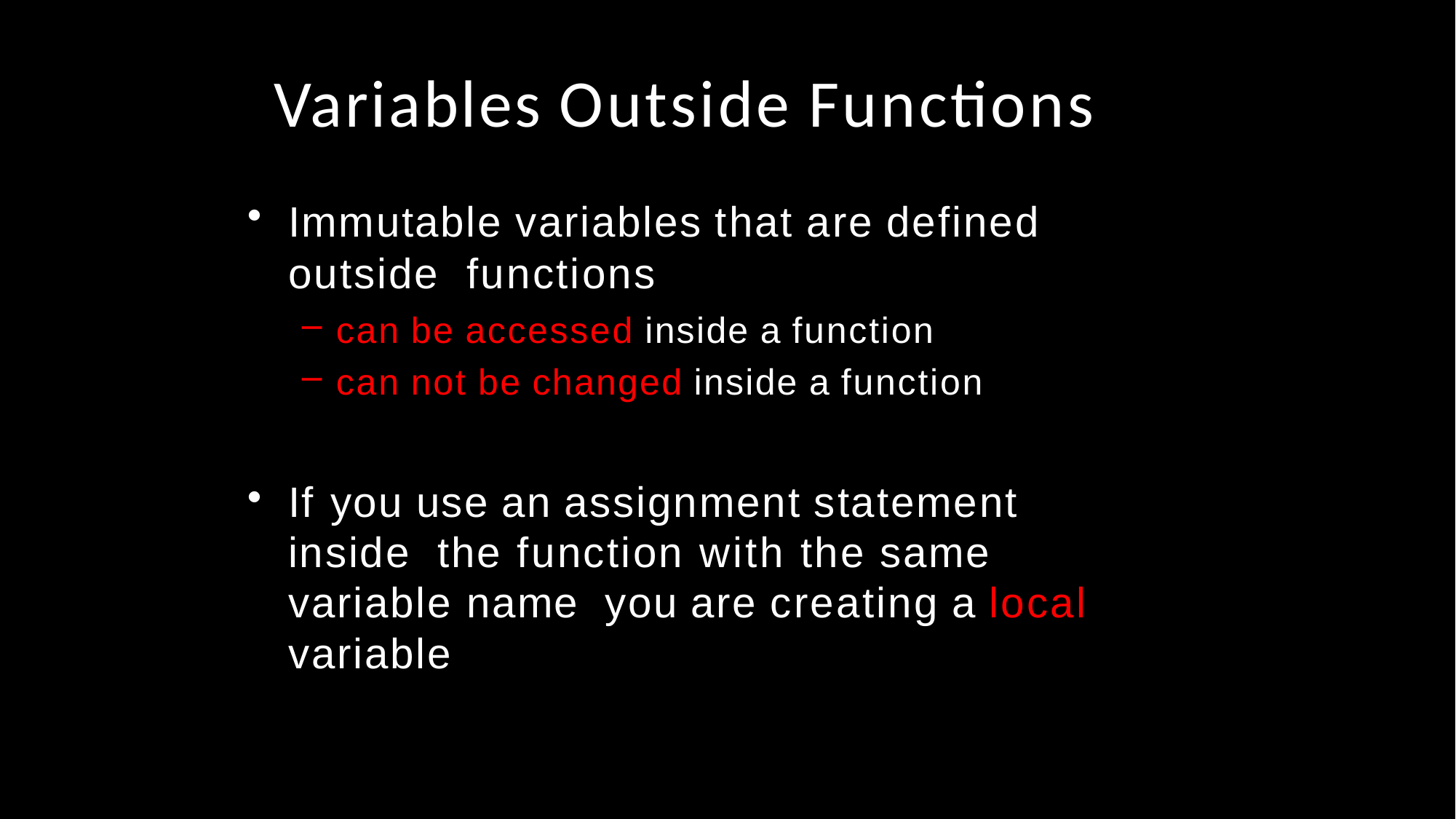

# Variables Outside Functions
Immutable variables that are defined outside  functions
can be accessed inside a function
can not be changed inside a function

If you use an assignment statement inside  the function with the same variable name  you are creating a local variable